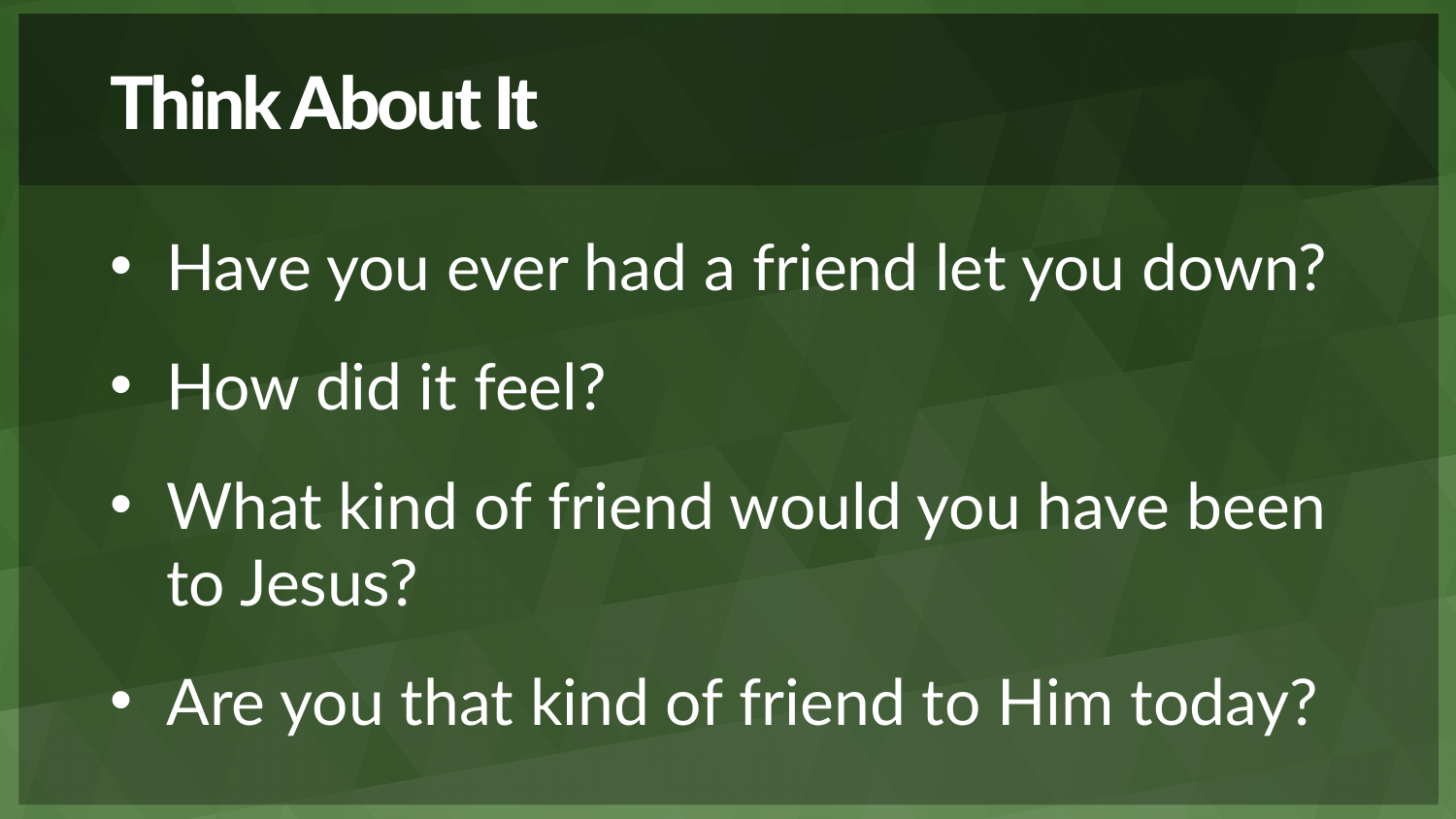

# Think About It
Have you ever had a friend let you down?
How did it feel?
What kind of friend would you have been to Jesus?
Are you that kind of friend to Him today?